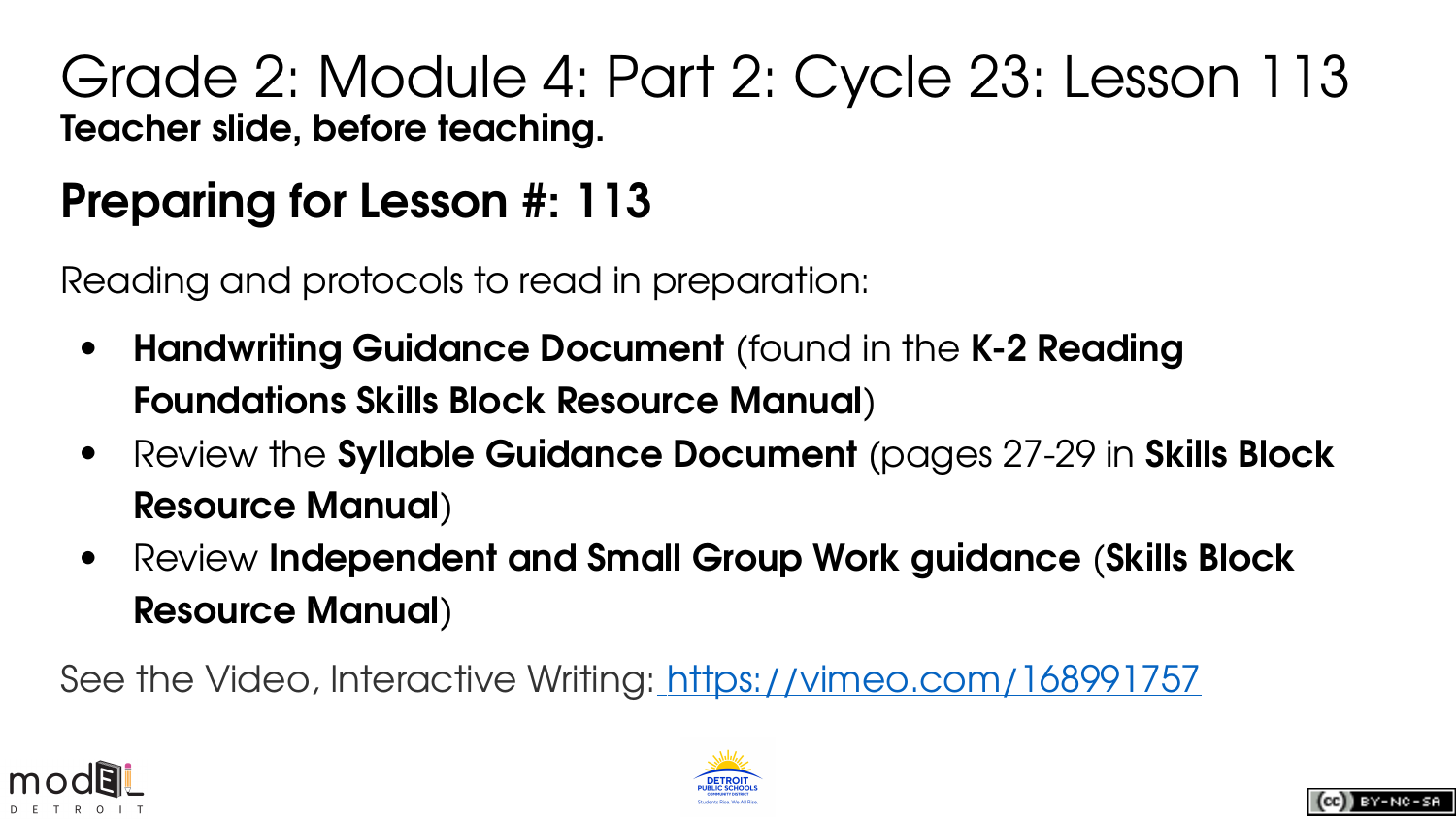

# Grade 2: Module 4: Part 2: Cycle 23: Lesson 113
Teacher slide, before teaching.
Preparing for Lesson #: 113
Reading and protocols to read in preparation:
Handwriting Guidance Document (found in the K-2 Reading Foundations Skills Block Resource Manual)
Review the Syllable Guidance Document (pages 27-29 in Skills Block Resource Manual)
Review Independent and Small Group Work guidance (Skills Block Resource Manual)
See the Video, Interactive Writing: https://vimeo.com/168991757